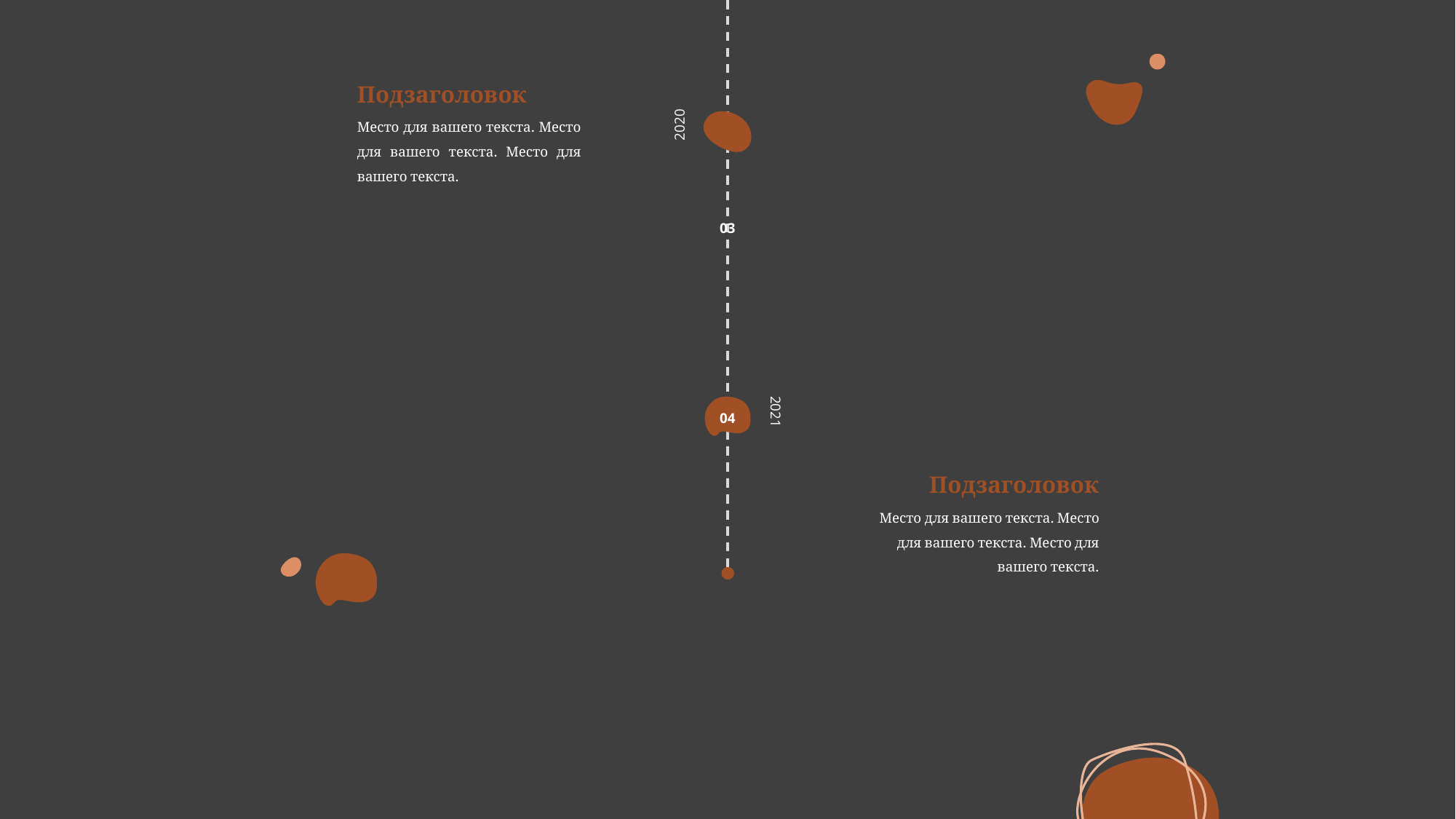

Подзаголовок

Место для вашего текста. Место для вашего текста. Место для вашего текста.
2020

03

2021
04
Подзаголовок
Место для вашего текста. Место для вашего текста. Место для вашего текста.